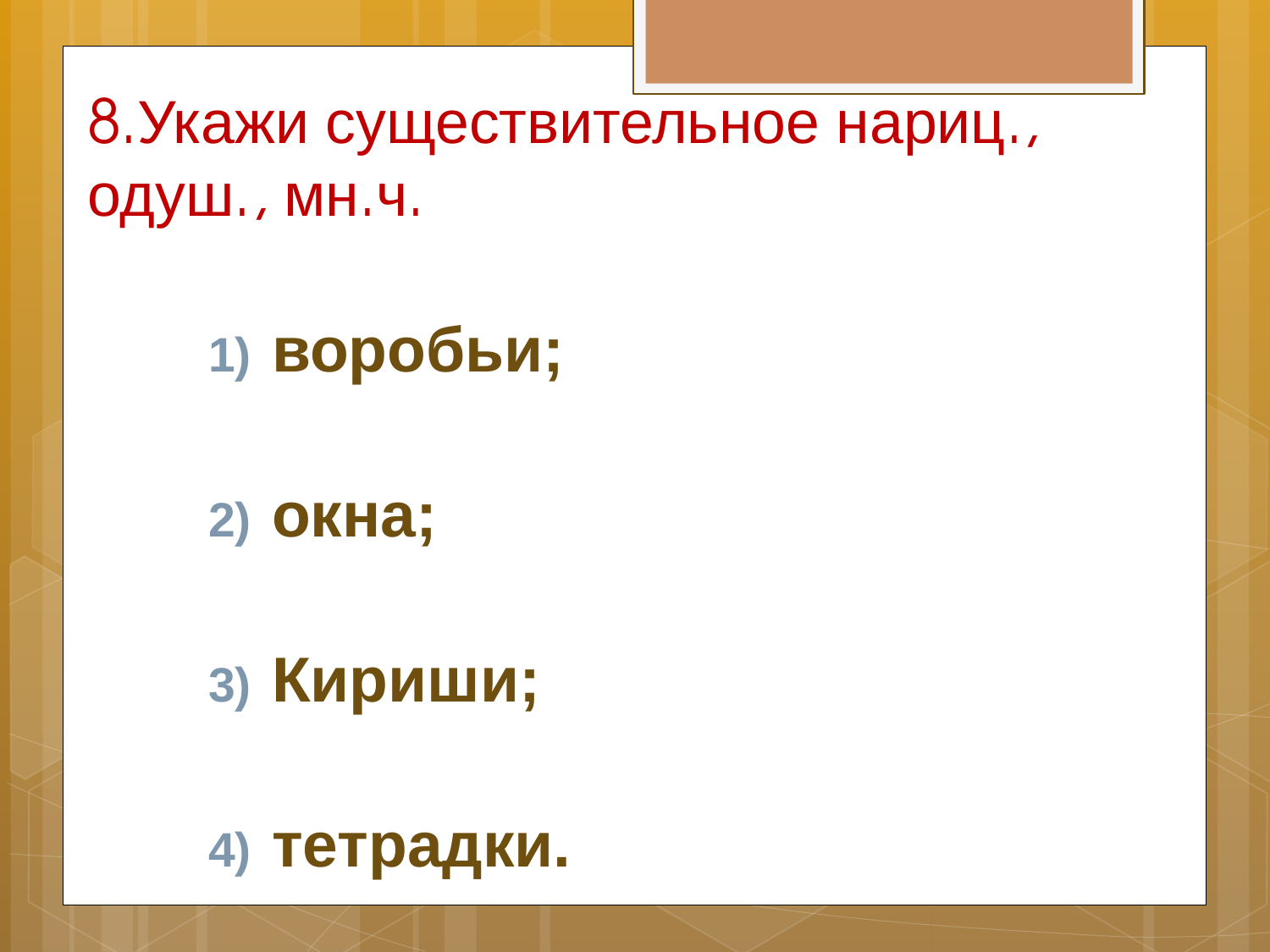

# 8.Укажи существительное нариц., одуш., мн.ч.
воробьи;
окна;
Кириши;
тетрадки.